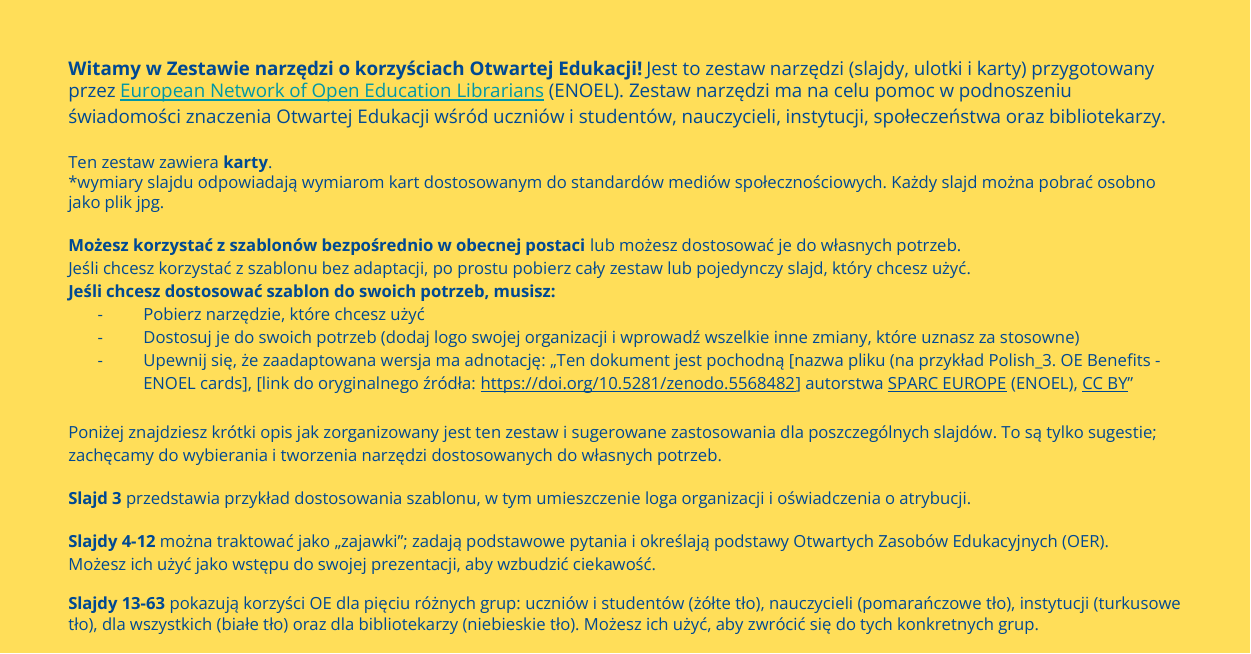

Witamy w Zestawie narzędzi o korzyściach Otwartej Edukacji! Jest to zestaw narzędzi (slajdy, ulotki i karty) przygotowany przez European Network of Open Education Librarians (ENOEL). Zestaw narzędzi ma na celu pomoc w podnoszeniu świadomości znaczenia Otwartej Edukacji wśród uczniów i studentów, nauczycieli, instytucji, społeczeństwa oraz bibliotekarzy.

Ten zestaw zawiera karty.
*wymiary slajdu odpowiadają wymiarom kart dostosowanym do standardów mediów społecznościowych. Każdy slajd można pobrać osobno jako plik jpg.

Możesz korzystać z szablonów bezpośrednio w obecnej postaci lub możesz dostosować je do własnych potrzeb.
Jeśli chcesz korzystać z szablonu bez adaptacji, po prostu pobierz cały zestaw lub pojedynczy slajd, który chcesz użyć.
Jeśli chcesz dostosować szablon do swoich potrzeb, musisz:
Pobierz narzędzie, które chcesz użyć
Dostosuj je do swoich potrzeb (dodaj logo swojej organizacji i wprowadź wszelkie inne zmiany, które uznasz za stosowne)
Upewnij się, że zaadaptowana wersja ma adnotację: „Ten dokument jest pochodną [nazwa pliku (na przykład Polish_3. OE Benefits - ENOEL cards], [link do oryginalnego źródła: https://doi.org/10.5281/zenodo.5568482] autorstwa SPARC EUROPE (ENOEL), CC BY”
Poniżej znajdziesz krótki opis jak zorganizowany jest ten zestaw i sugerowane zastosowania dla poszczególnych slajdów. To są tylko sugestie;
zachęcamy do wybierania i tworzenia narzędzi dostosowanych do własnych potrzeb.

Slajd 3 przedstawia przykład dostosowania szablonu, w tym umieszczenie loga organizacji i oświadczenia o atrybucji.

Slajdy 4-12 można traktować jako „zajawki”; zadają podstawowe pytania i określają podstawy Otwartych Zasobów Edukacyjnych (OER).
Możesz ich użyć jako wstępu do swojej prezentacji, aby wzbudzić ciekawość.

Slajdy 13-63 pokazują korzyści OE dla pięciu różnych grup: uczniów i studentów (żółte tło), nauczycieli (pomarańczowe tło), instytucji (turkusowe tło), dla wszystkich (białe tło) oraz dla bibliotekarzy (niebieskie tło). Możesz ich użyć, aby zwrócić się do tych konkretnych grup.